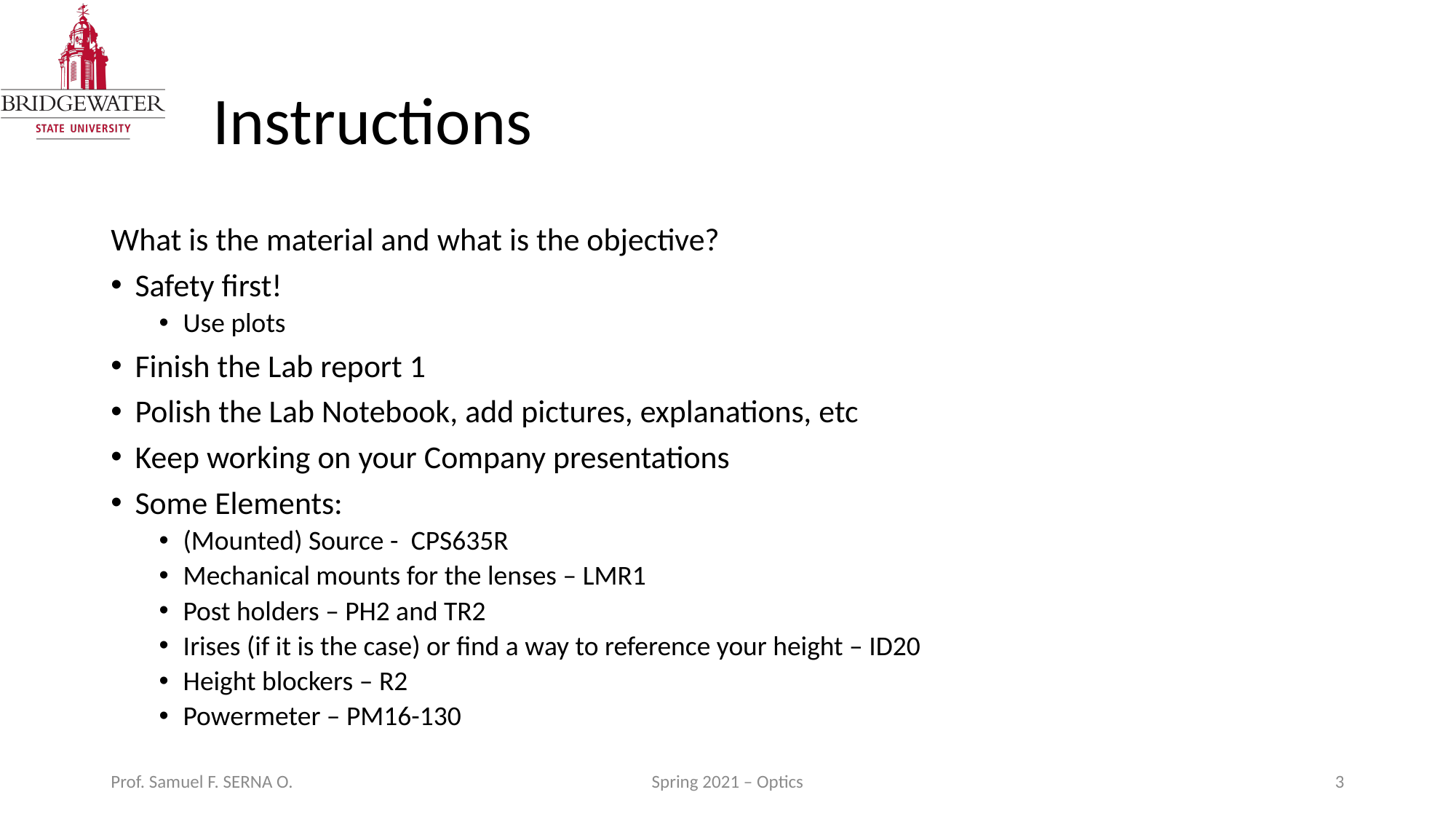

# Instructions
What is the material and what is the objective?
Safety first!
Use plots
Finish the Lab report 1
Polish the Lab Notebook, add pictures, explanations, etc
Keep working on your Company presentations
Some Elements:
(Mounted) Source -  CPS635R
Mechanical mounts for the lenses – LMR1
Post holders – PH2 and TR2
Irises (if it is the case) or find a way to reference your height – ID20
Height blockers – R2
Powermeter – PM16-130
Prof. Samuel F. SERNA O.
Spring 2021 – Optics
3